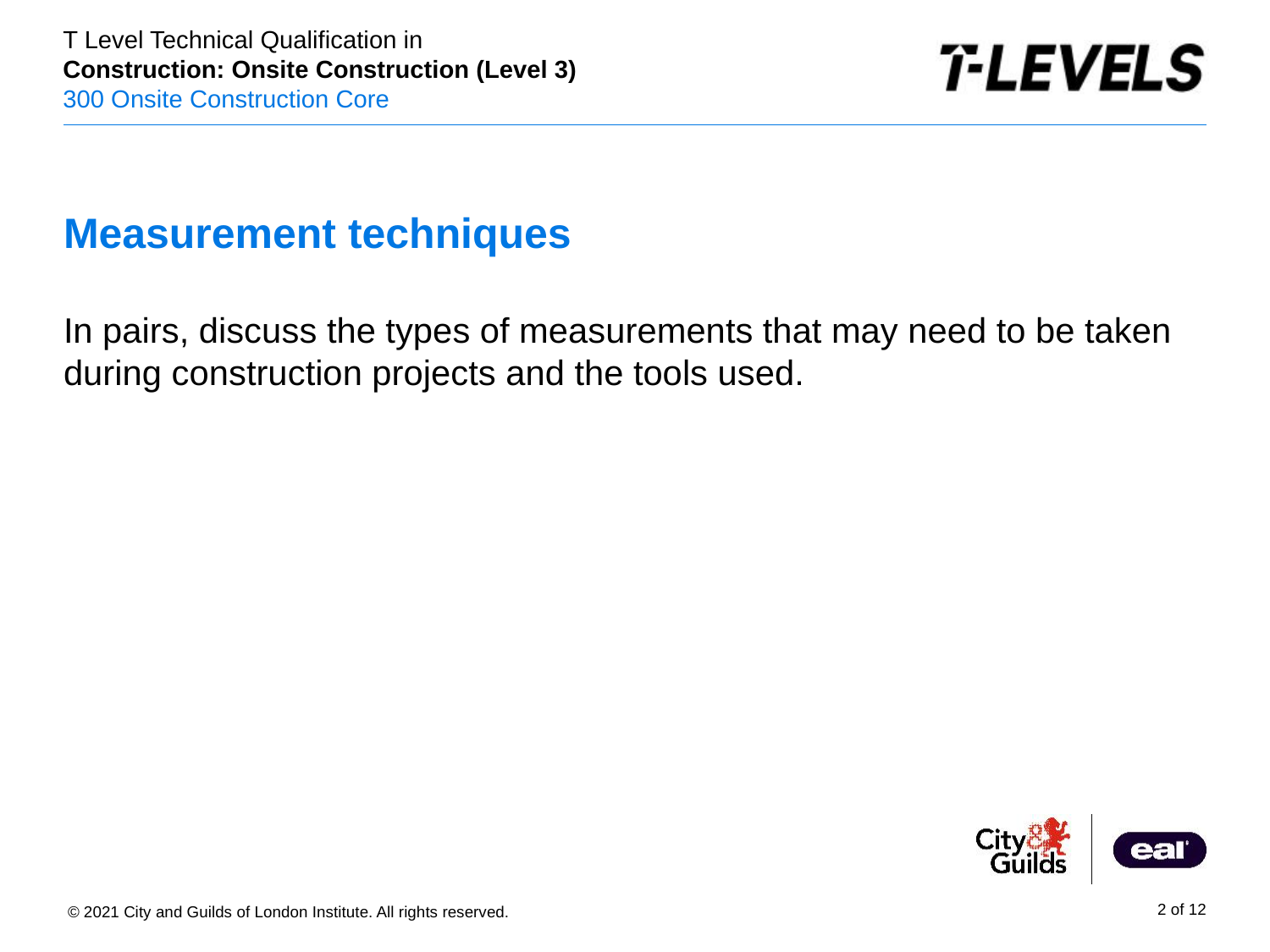

# Measurement techniques In pairs, discuss the types of measurements that may need to be taken during construction projects and the tools used.